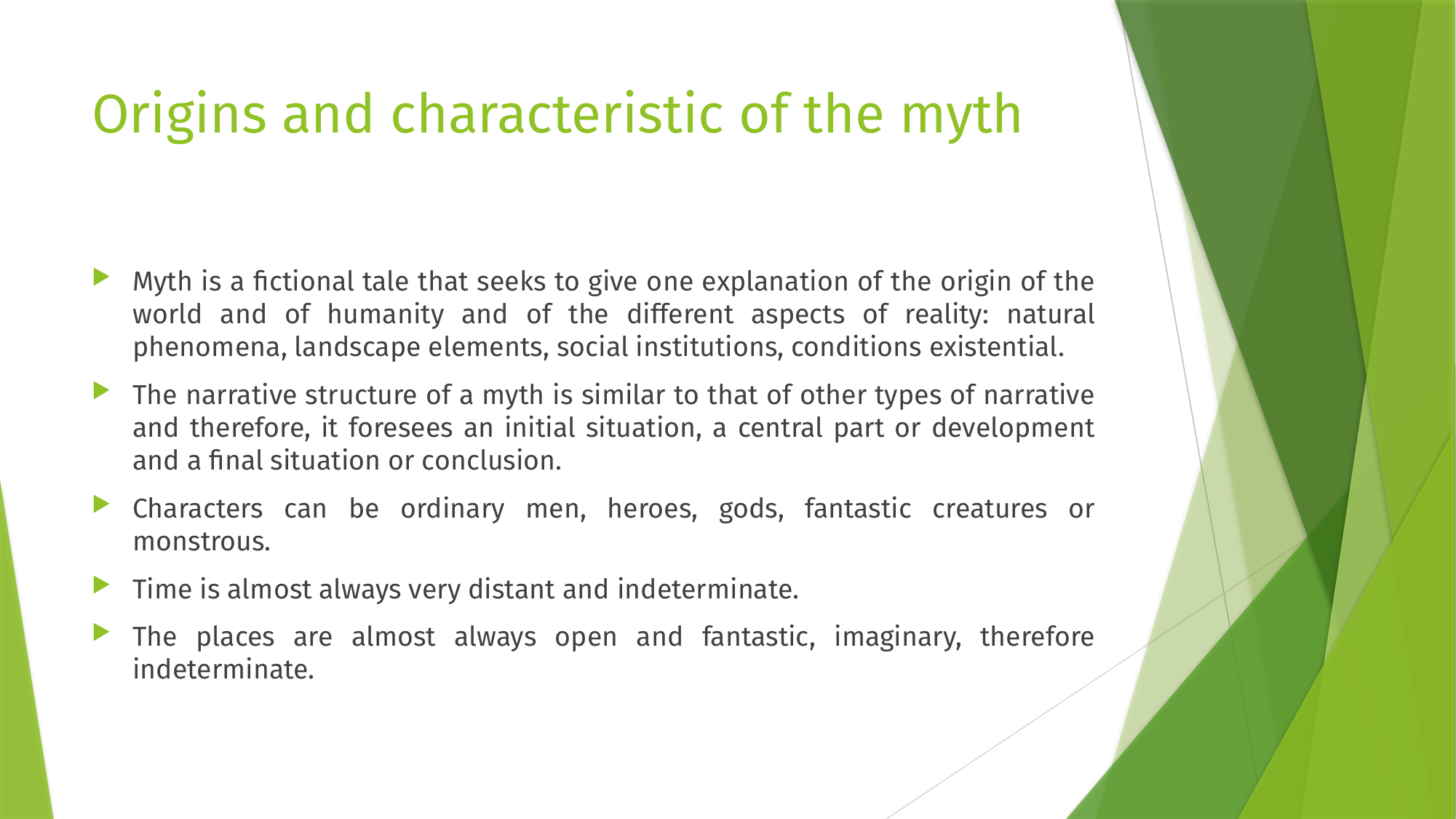

# Origins and characteristic of the myth
Myth is a fictional tale that seeks to give one explanation of the origin of the world and of humanity and of the different aspects of reality: natural phenomena, landscape elements, social institutions, conditions existential.
The narrative structure of a myth is similar to that of other types of narrative and therefore, it foresees an initial situation, a central part or development and a final situation or conclusion.
Characters can be ordinary men, heroes, gods, fantastic creatures or monstrous.
Time is almost always very distant and indeterminate.
The places are almost always open and fantastic, imaginary, therefore indeterminate.